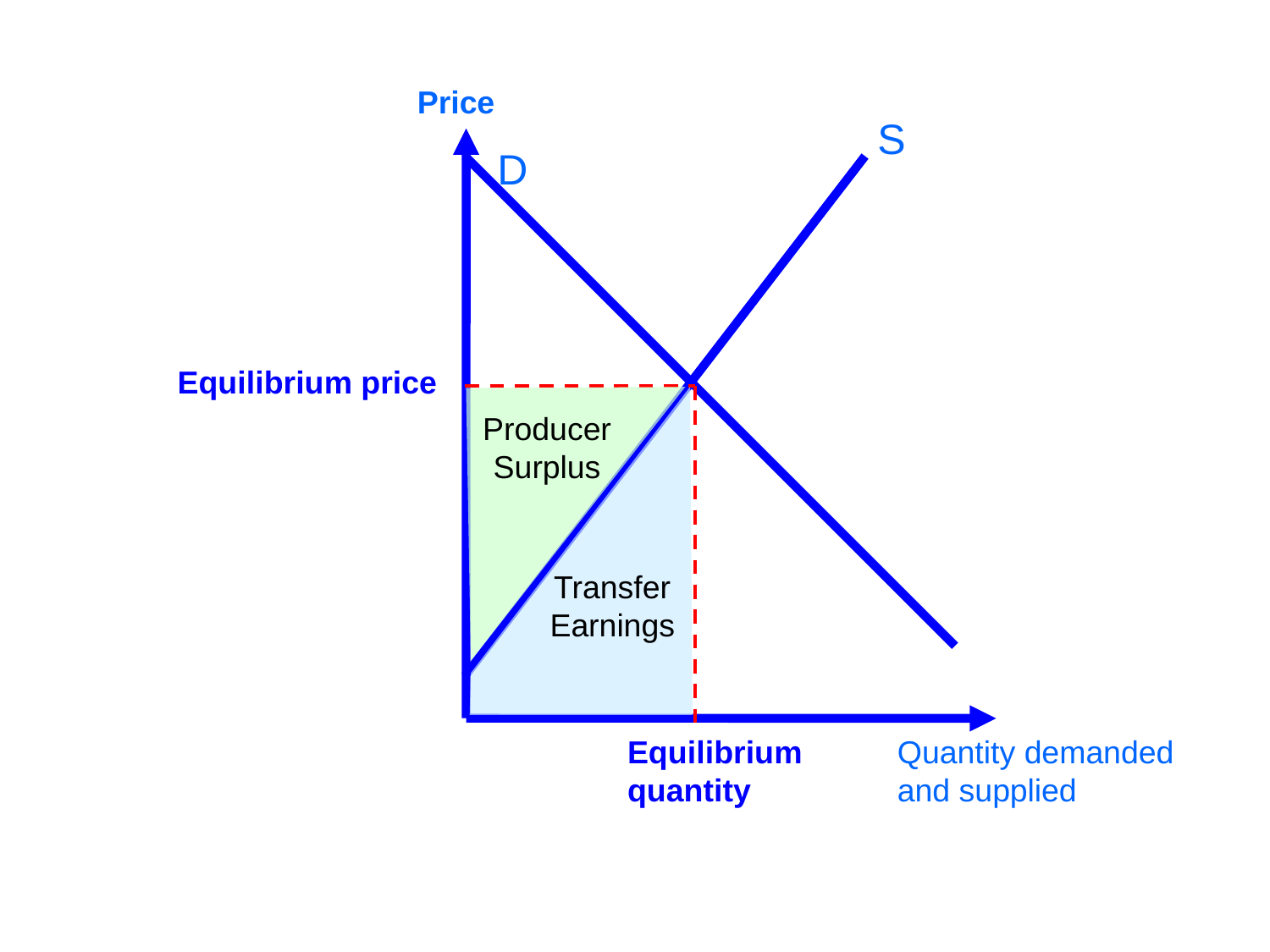

Price
S

D

Equilibrium price
Producer Surplus
Transfer Earnings

Equilibrium quantity
Quantity demanded and supplied